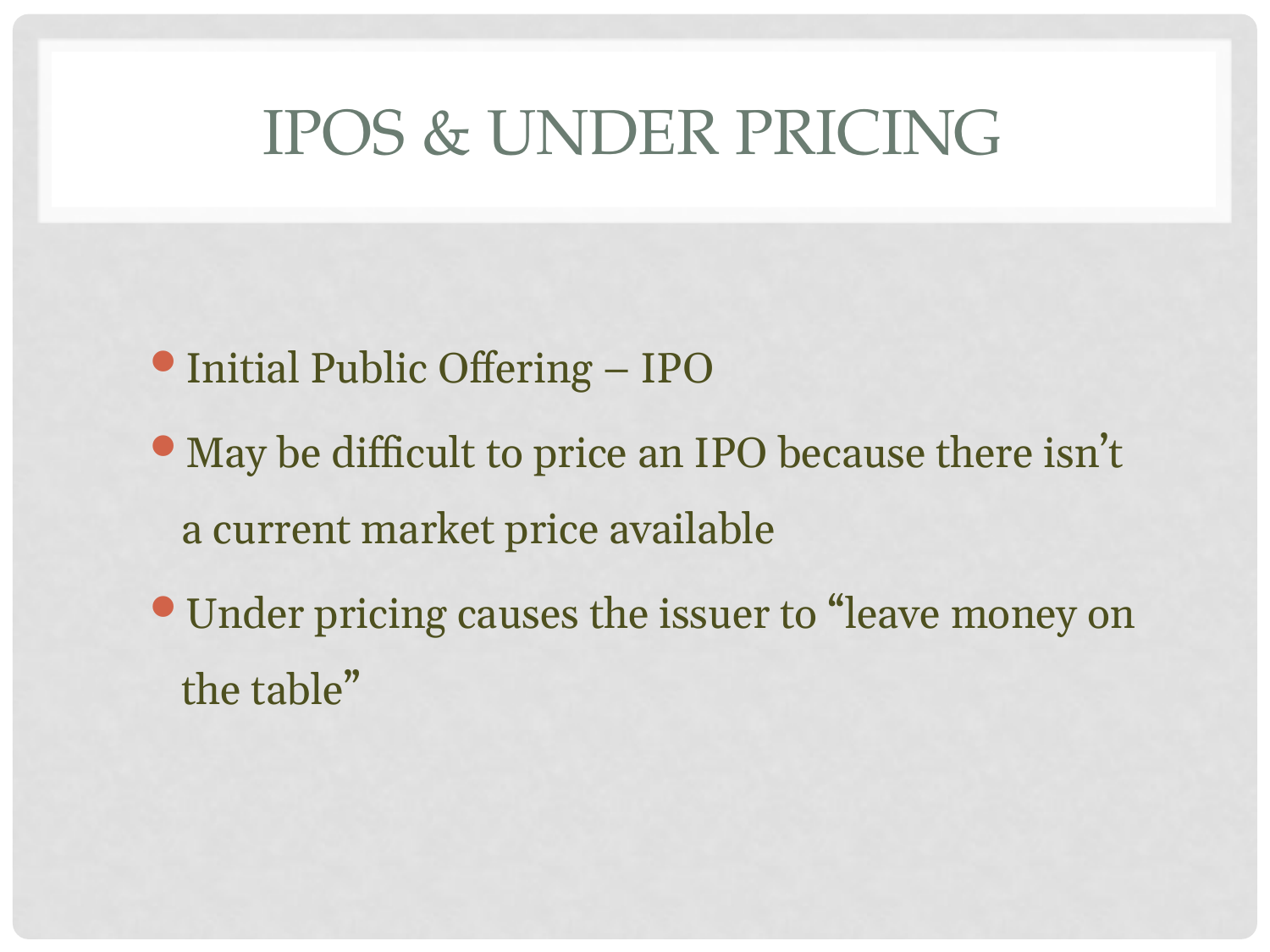

# IPOs & under pricing
Initial Public Offering – IPO
May be difficult to price an IPO because there isn’t a current market price available
Under pricing causes the issuer to “leave money on the table”